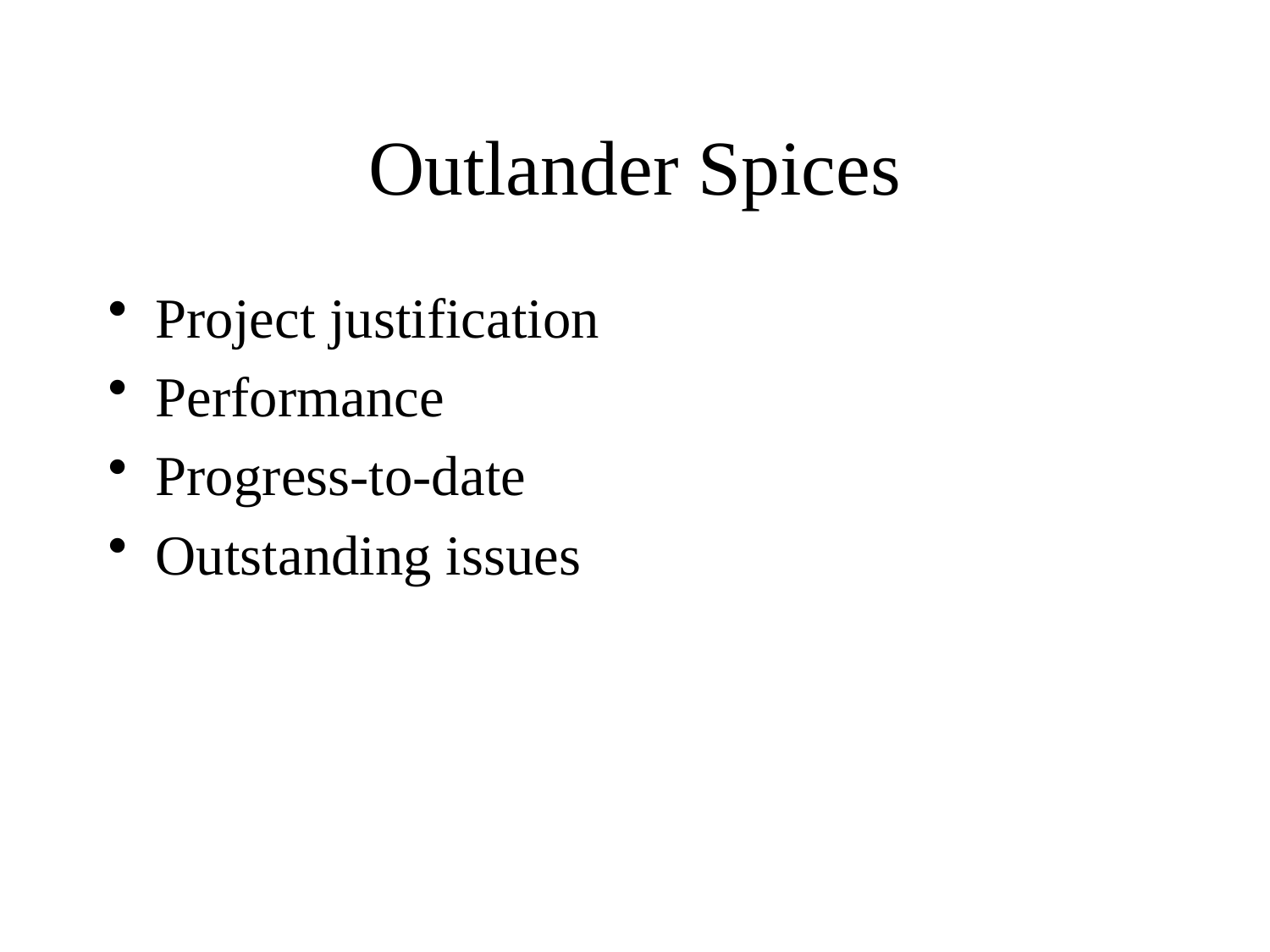

# Outlander Spices
Project justification
Performance
Progress-to-date
Outstanding issues